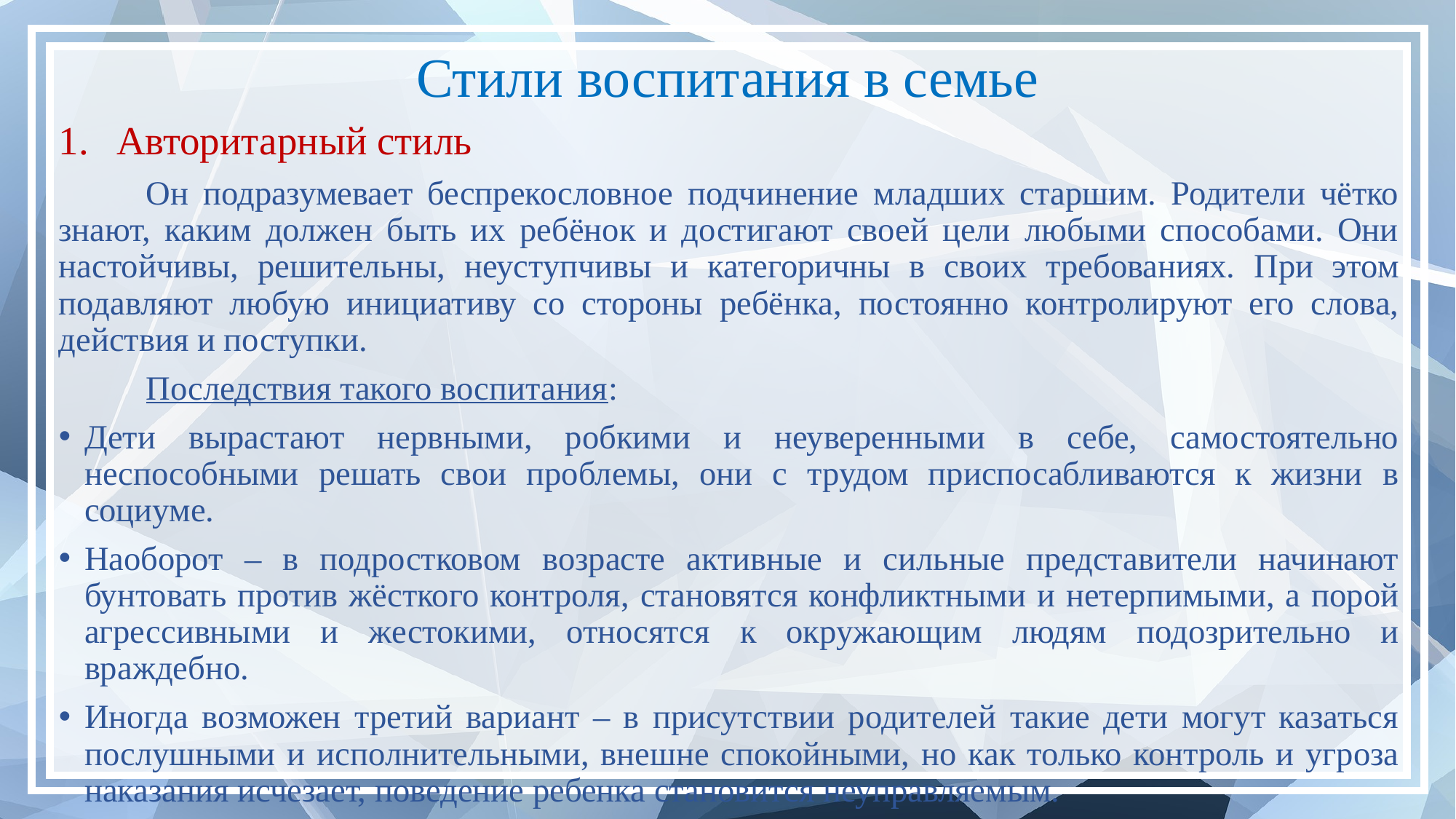

# Стили воспитания в семье
Авторитарный стиль
	Он подразумевает беспрекословное подчинение младших старшим. Родители чётко знают, каким должен быть их ребёнок и достигают своей цели любыми способами. Они настойчивы, решительны, неуступчивы и категоричны в своих требованиях. При этом подавляют любую инициативу со стороны ребёнка, постоянно контролируют его слова, действия и поступки.
	Последствия такого воспитания:
Дети вырастают нервными, робкими и неуверенными в себе, самостоятельно неспособными решать свои проблемы, они с трудом приспосабливаются к жизни в социуме.
Наоборот – в подростковом возрасте активные и сильные представители начинают бунтовать против жёсткого контроля, становятся конфликтными и нетерпимыми, а порой агрессивными и жестокими, относятся к окружающим людям подозрительно и враждебно.
Иногда возможен третий вариант – в присутствии родителей такие дети могут казаться послушными и исполнительными, внешне спокойными, но как только контроль и угроза наказания исчезает, поведение ребенка становится неуправляемым.